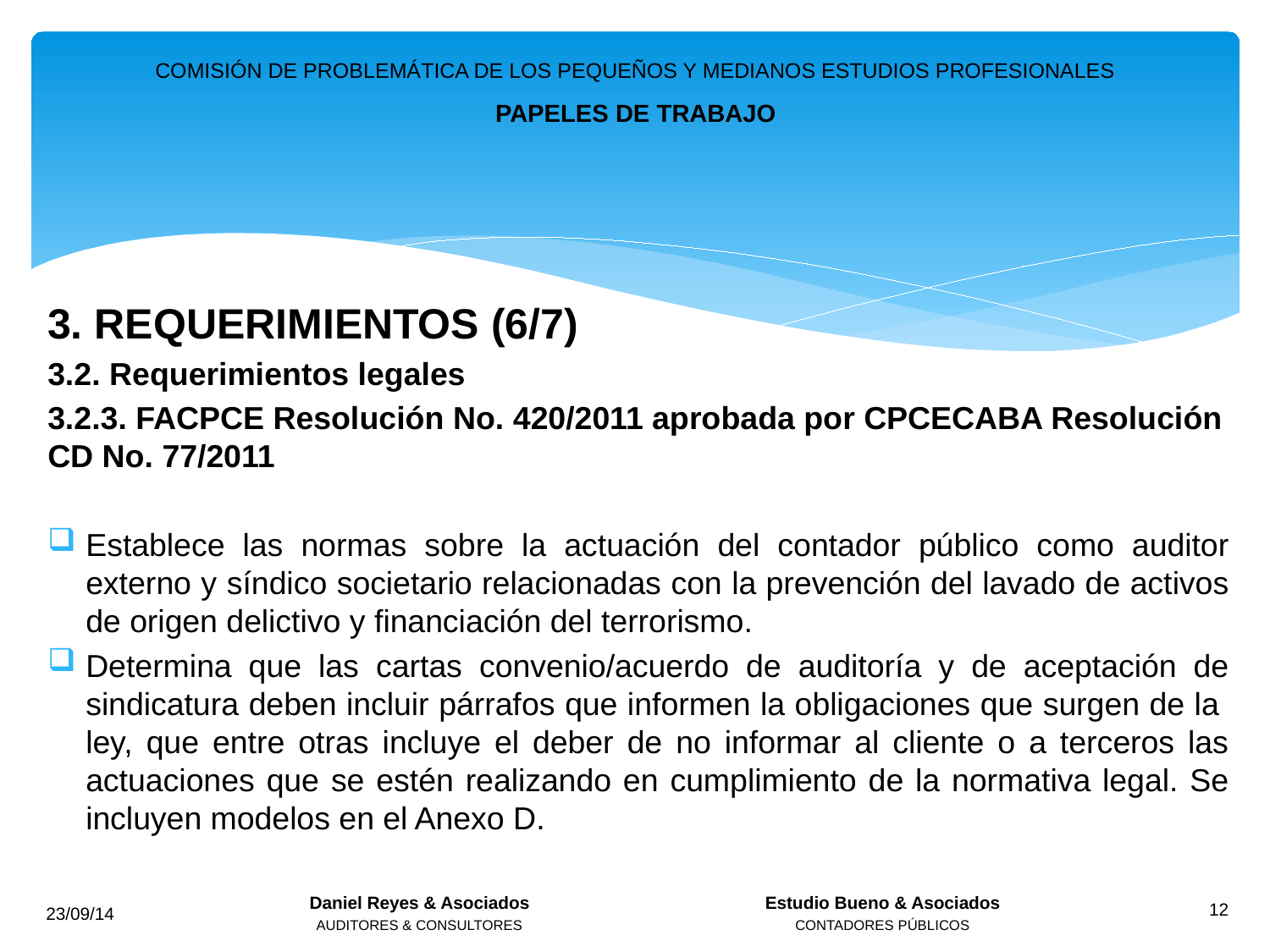

COMISIÓN DE PROBLEMÁTICA DE LOS PEQUEÑOS Y MEDIANOS ESTUDIOS PROFESIONALES
PAPELES DE TRABAJO
3. REQUERIMIENTOS (6/7)
3.2. Requerimientos legales
3.2.3. FACPCE Resolución No. 420/2011 aprobada por CPCECABA Resolución CD No. 77/2011

Establece las normas sobre la actuación del contador público como auditor externo y síndico societario relacionadas con la prevención del lavado de activos de origen delictivo y financiación del terrorismo.
Determina que las cartas convenio/acuerdo de auditoría y de aceptación de sindicatura deben incluir párrafos que informen la obligaciones que surgen de la  ley, que entre otras incluye el deber de no informar al cliente o a terceros las actuaciones que se estén realizando en cumplimiento de la normativa legal. Se incluyen modelos en el Anexo D.
Daniel Reyes & Asociados
AUDITORES & CONSULTORES
Estudio Bueno & Asociados
CONTADORES PÚBLICOS
23/09/14
12